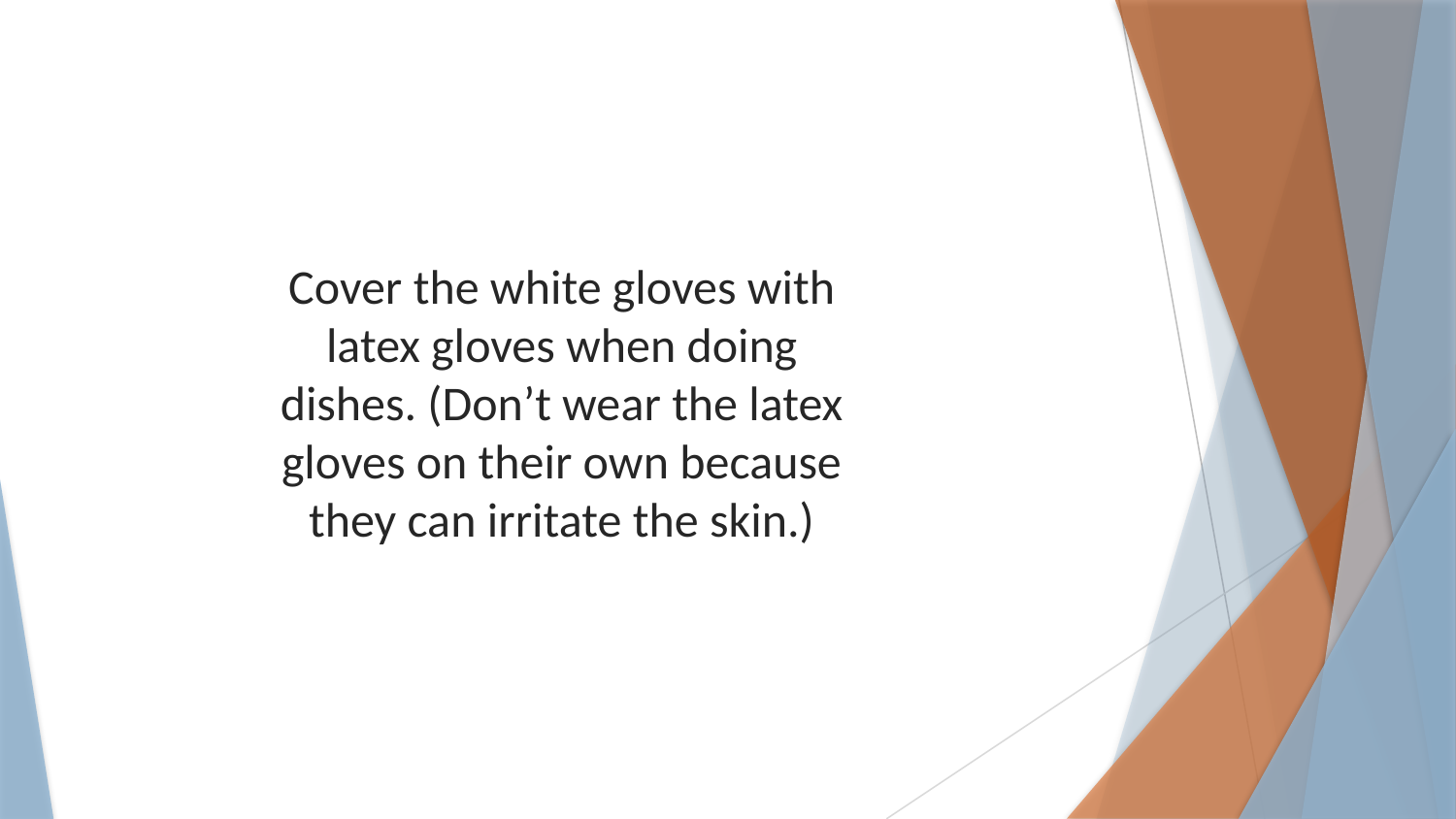

Cover the white gloves with latex gloves when doing dishes. (Don’t wear the latex gloves on their own because they can irritate the skin.)